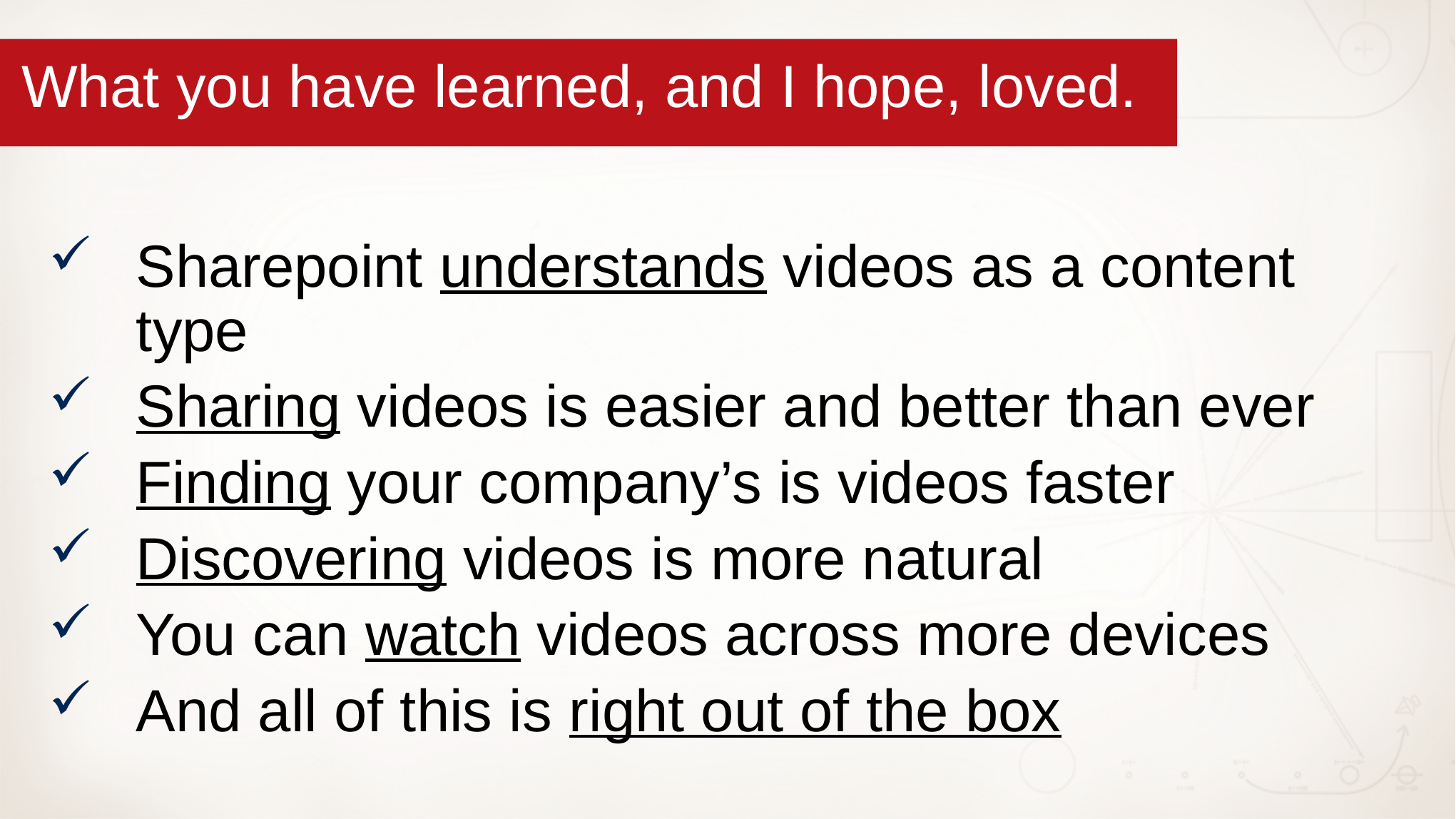

#
What you have learned, and I hope, loved.

Sharepoint understands videos as a content type
Sharing videos is easier and better than ever
Finding your company’s is videos faster
Discovering videos is more natural
You can watch videos across more devices
And all of this is right out of the box